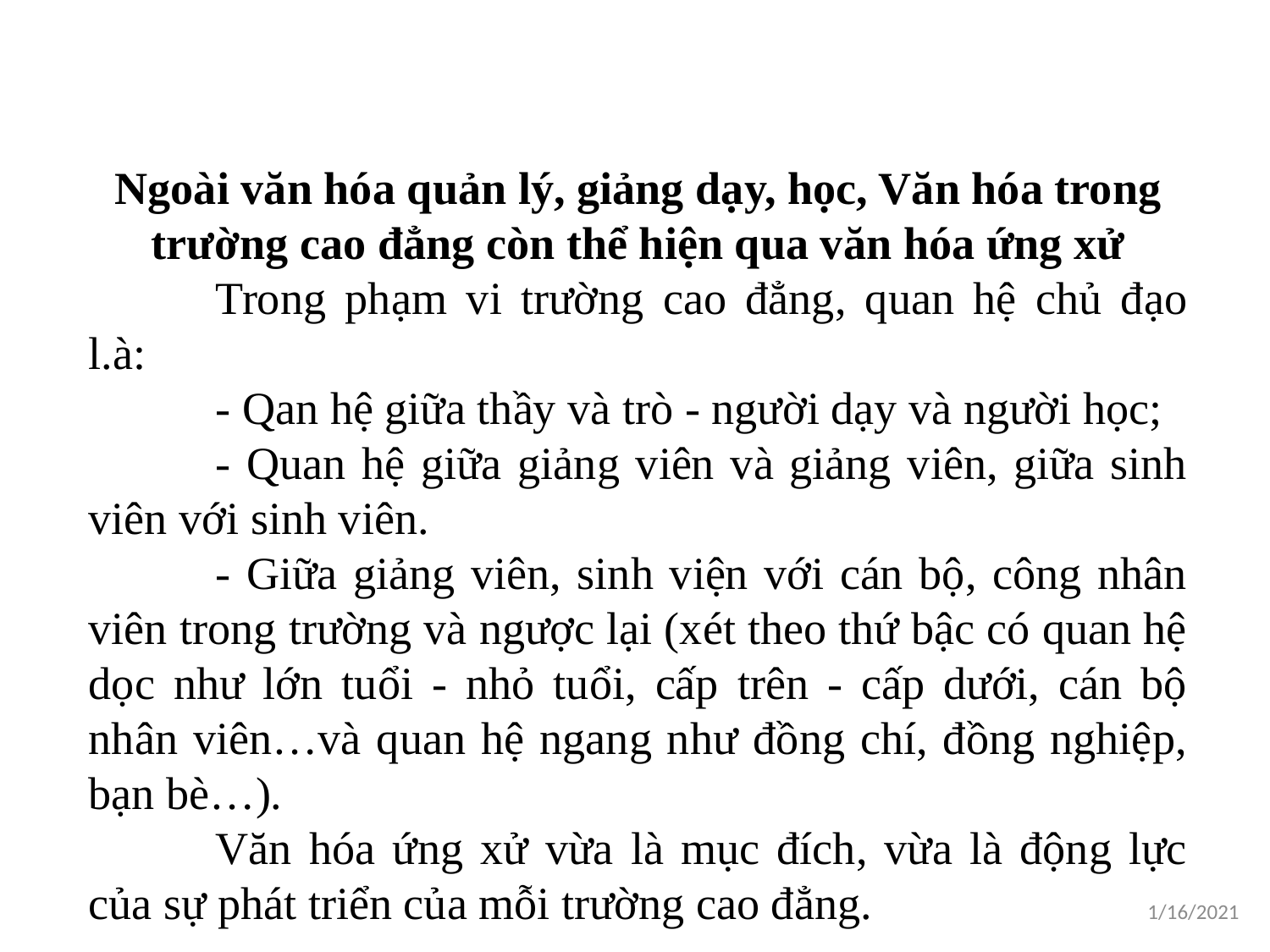

Ngoài văn hóa quản lý, giảng dạy, học, Văn hóa trong trường cao đẳng còn thể hiện qua văn hóa ứng xử
	Trong phạm vi trường cao đẳng, quan hệ chủ đạo l.à:
	- Qan hệ giữa thầy và trò - người dạy và người học;
	- Quan hệ giữa giảng viên và giảng viên, giữa sinh viên với sinh viên.
	- Giữa giảng viên, sinh viện với cán bộ, công nhân viên trong trường và ngược lại (xét theo thứ bậc có quan hệ dọc như lớn tuổi - nhỏ tuổi, cấp trên - cấp dưới, cán bộ nhân viên…và quan hệ ngang như đồng chí, đồng nghiệp, bạn bè…).
	Văn hóa ứng xử vừa là mục đích, vừa là động lực của sự phát triển của mỗi trường cao đẳng.
1/16/2021